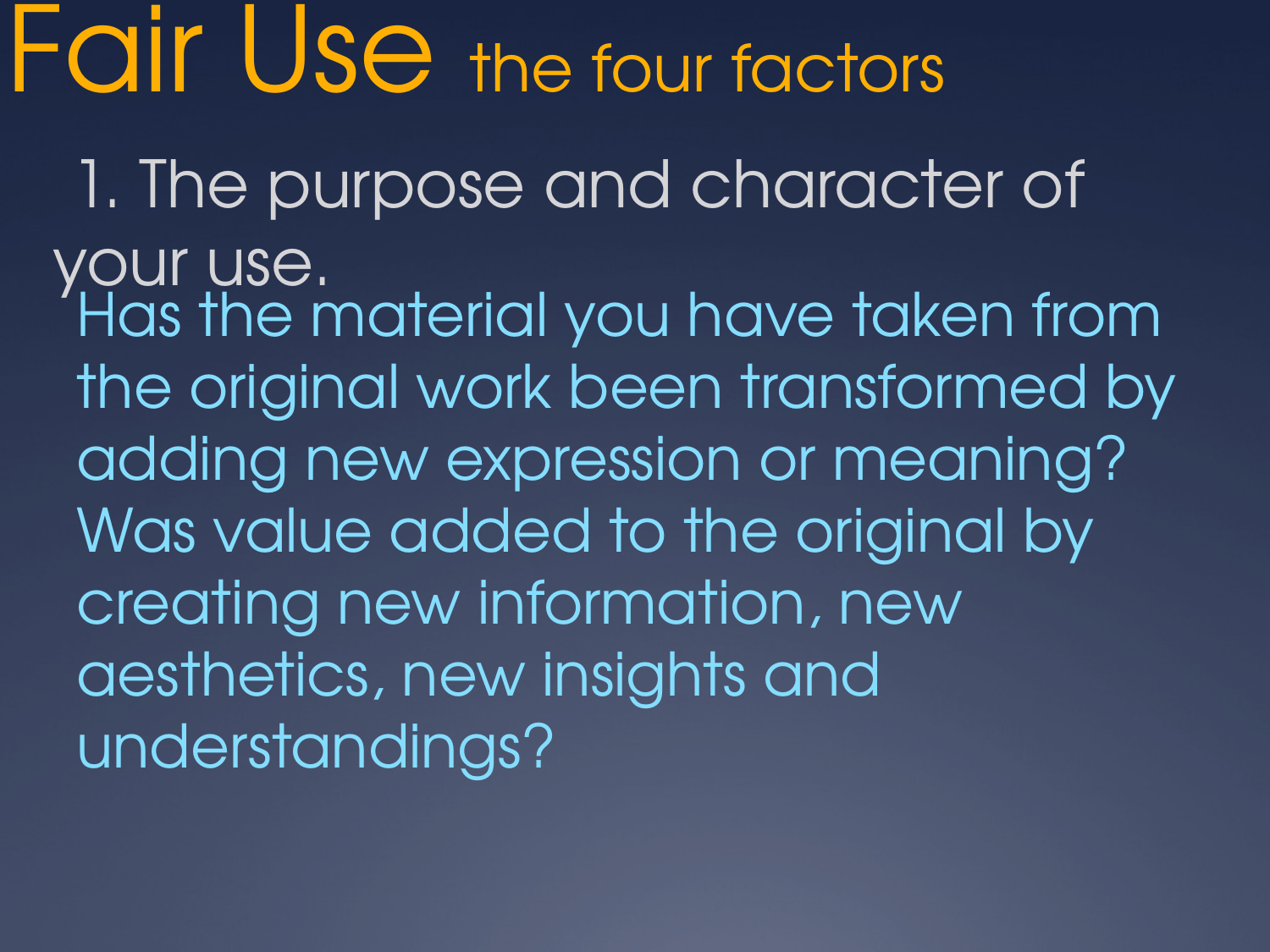

# Fair Use the four factors
 1. The purpose and character of your use.
Has the material you have taken from the original work been transformed by adding new expression or meaning?
Was value added to the original by creating new information, new aesthetics, new insights and understandings?